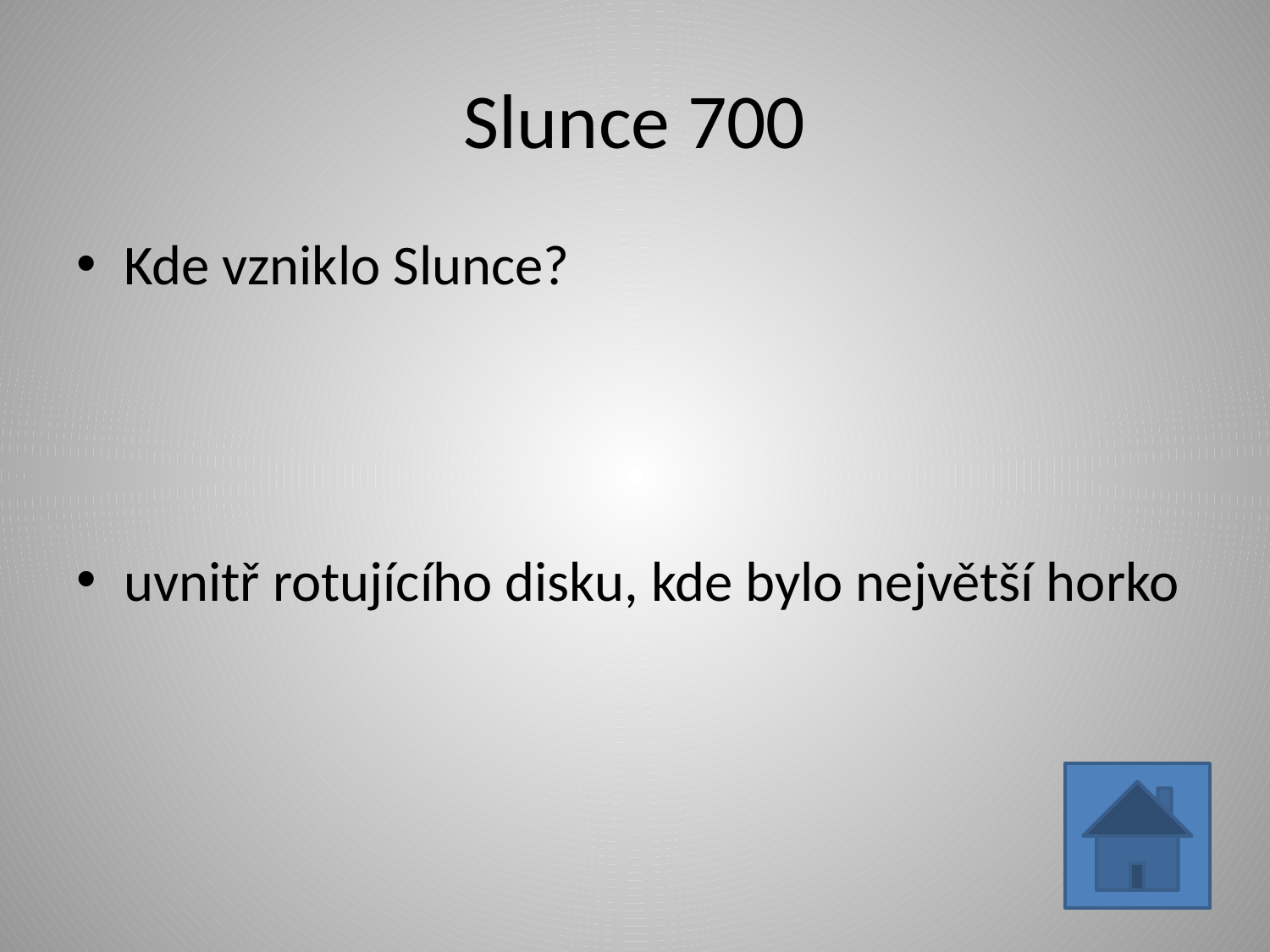

# Slunce 700
Kde vzniklo Slunce?

uvnitř rotujícího disku, kde bylo největší horko